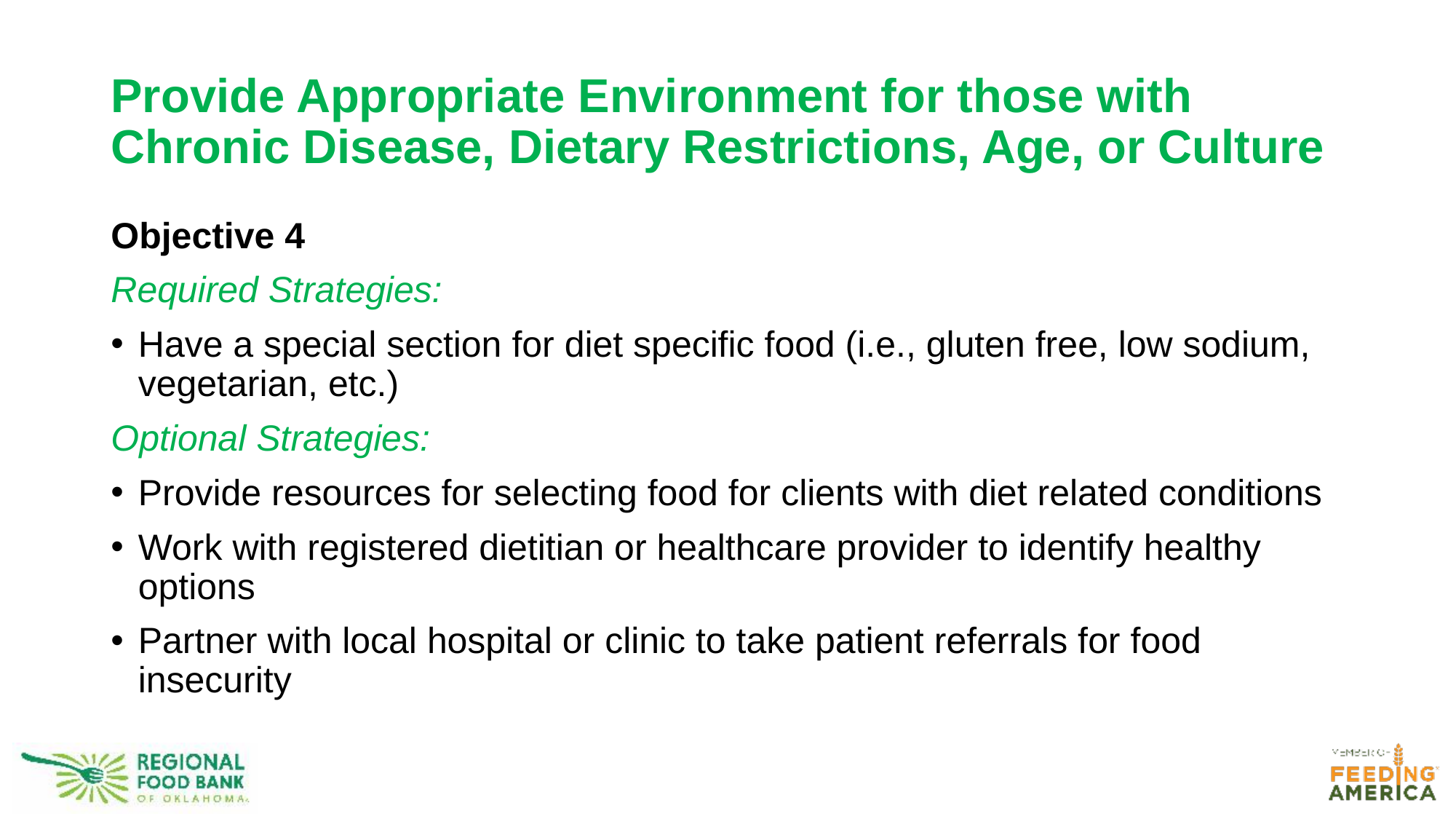

# Provide Appropriate Environment for those with Chronic Disease, Dietary Restrictions, Age, or Culture
Objective 4
Required Strategies:
Have a special section for diet specific food (i.e., gluten free, low sodium, vegetarian, etc.)
Optional Strategies:
Provide resources for selecting food for clients with diet related conditions
Work with registered dietitian or healthcare provider to identify healthy options
Partner with local hospital or clinic to take patient referrals for food insecurity